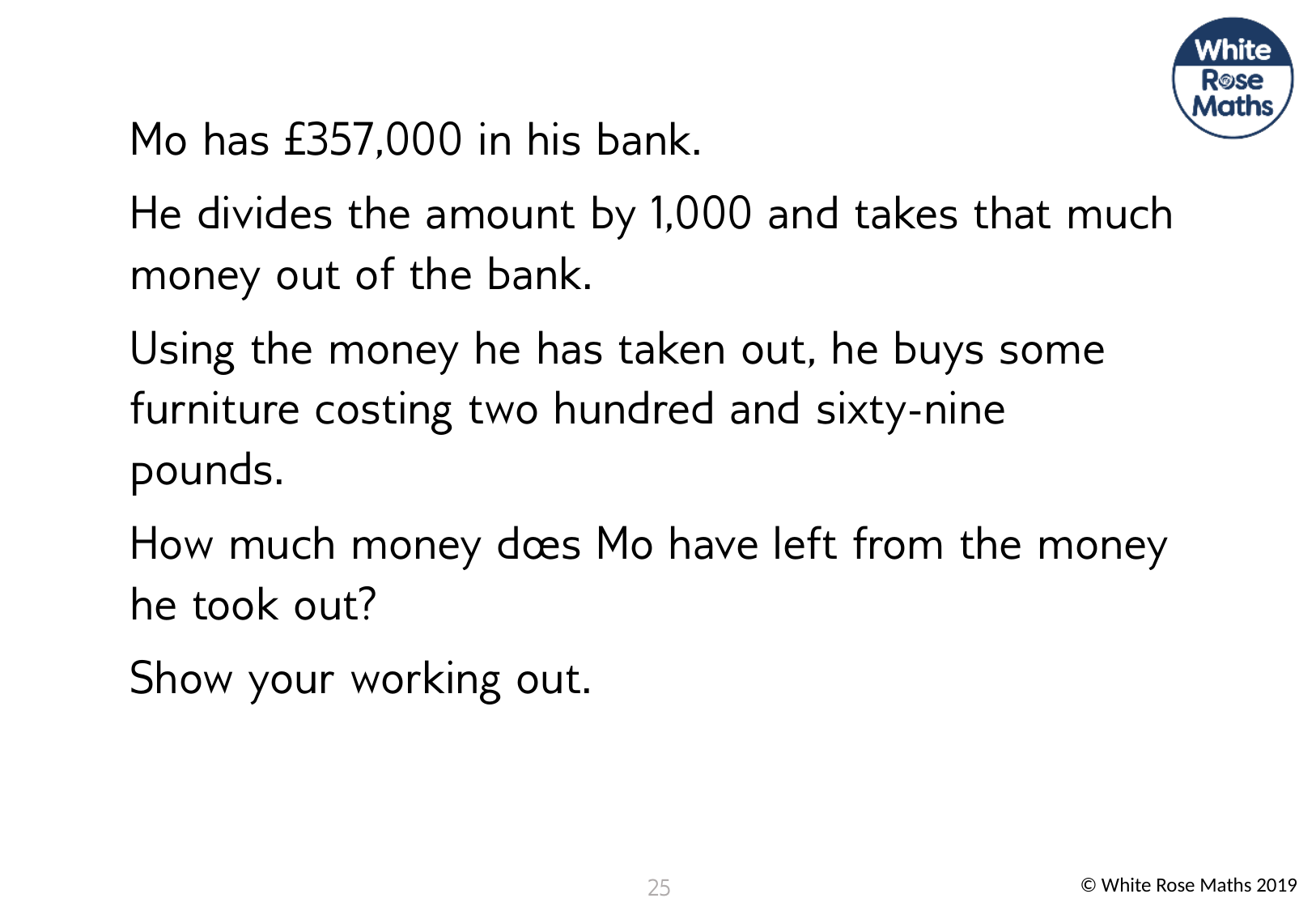

Mo has £357,000 in his bank.
He divides the amount by 1,000 and takes that much money out of the bank.
Using the money he has taken out, he buys some furniture costing two hundred and sixty-nine pounds.
How much money does Mo have left from the money he took out?
Show your working out.
25